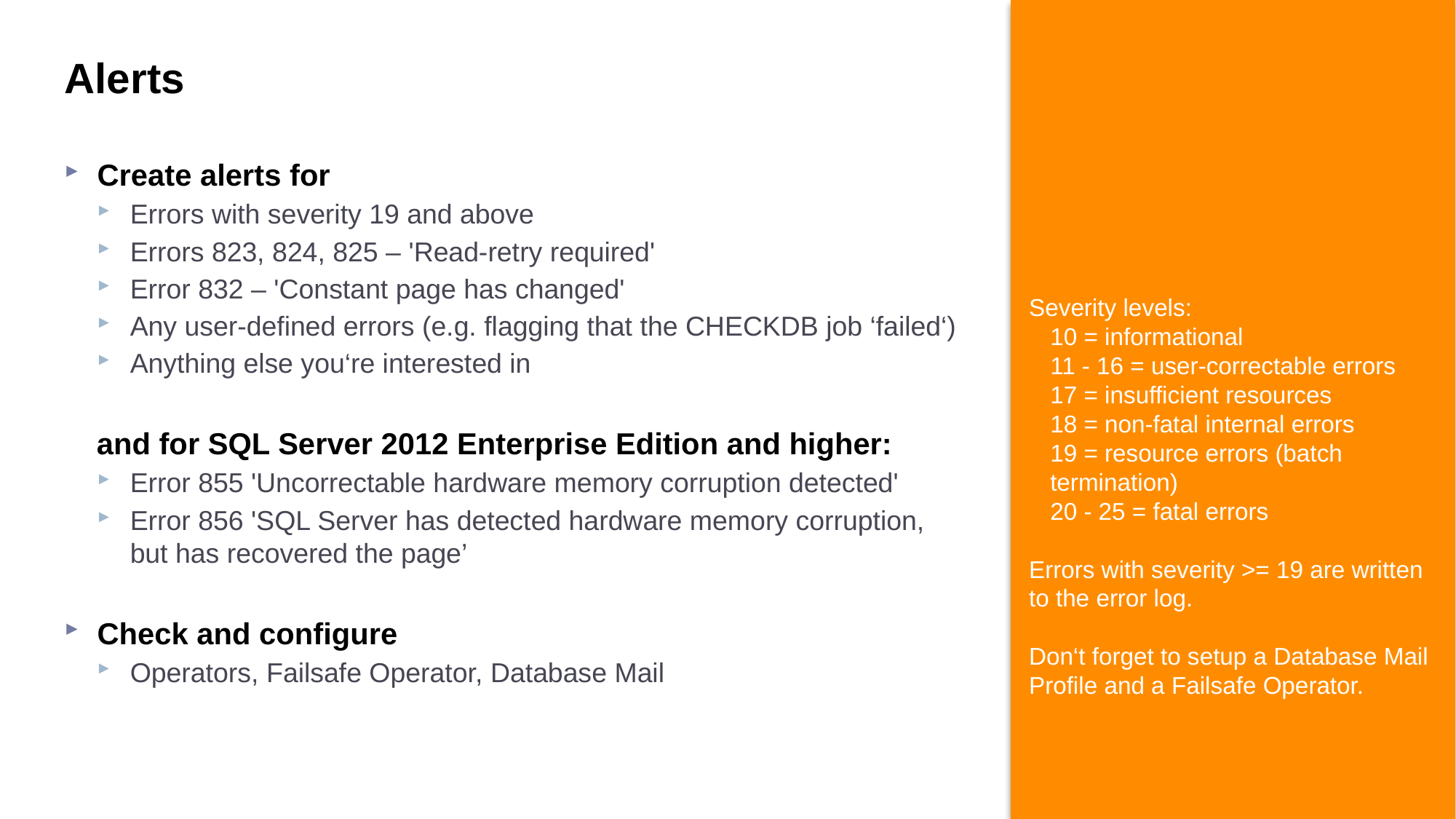

# Alerts
Create alerts for
Errors with severity 19 and above
Errors 823, 824, 825 – 'Read-retry required'
Error 832 – 'Constant page has changed'
Any user-defined errors (e.g. flagging that the CHECKDB job ‘failed‘)
Anything else you‘re interested in

and for SQL Server 2012 Enterprise Edition and higher:
Error 855 'Uncorrectable hardware memory corruption detected'
Error 856 'SQL Server has detected hardware memory corruption, but has recovered the page’

Check and configure
Operators, Failsafe Operator, Database Mail
Severity levels:
10 = informational
11 - 16 = user-correctable errors
17 = insufficient resources
18 = non-fatal internal errors
19 = resource errors (batch termination)
20 - 25 = fatal errors

Errors with severity >= 19 are written to the error log.

Don‘t forget to setup a Database Mail Profile and a Failsafe Operator.